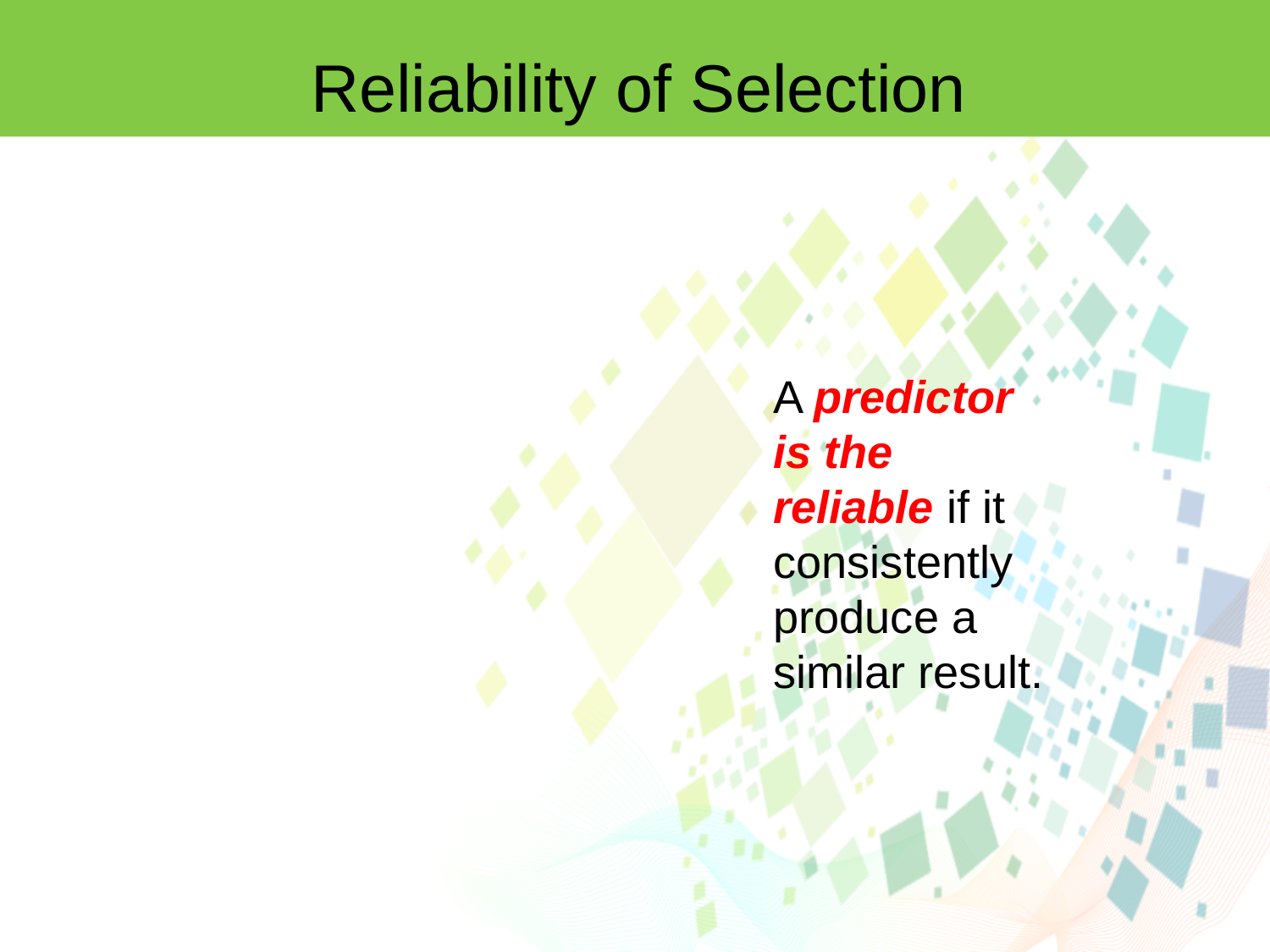

Reliability of Selection
A predictor is the reliable if it consistently produce a similar result.